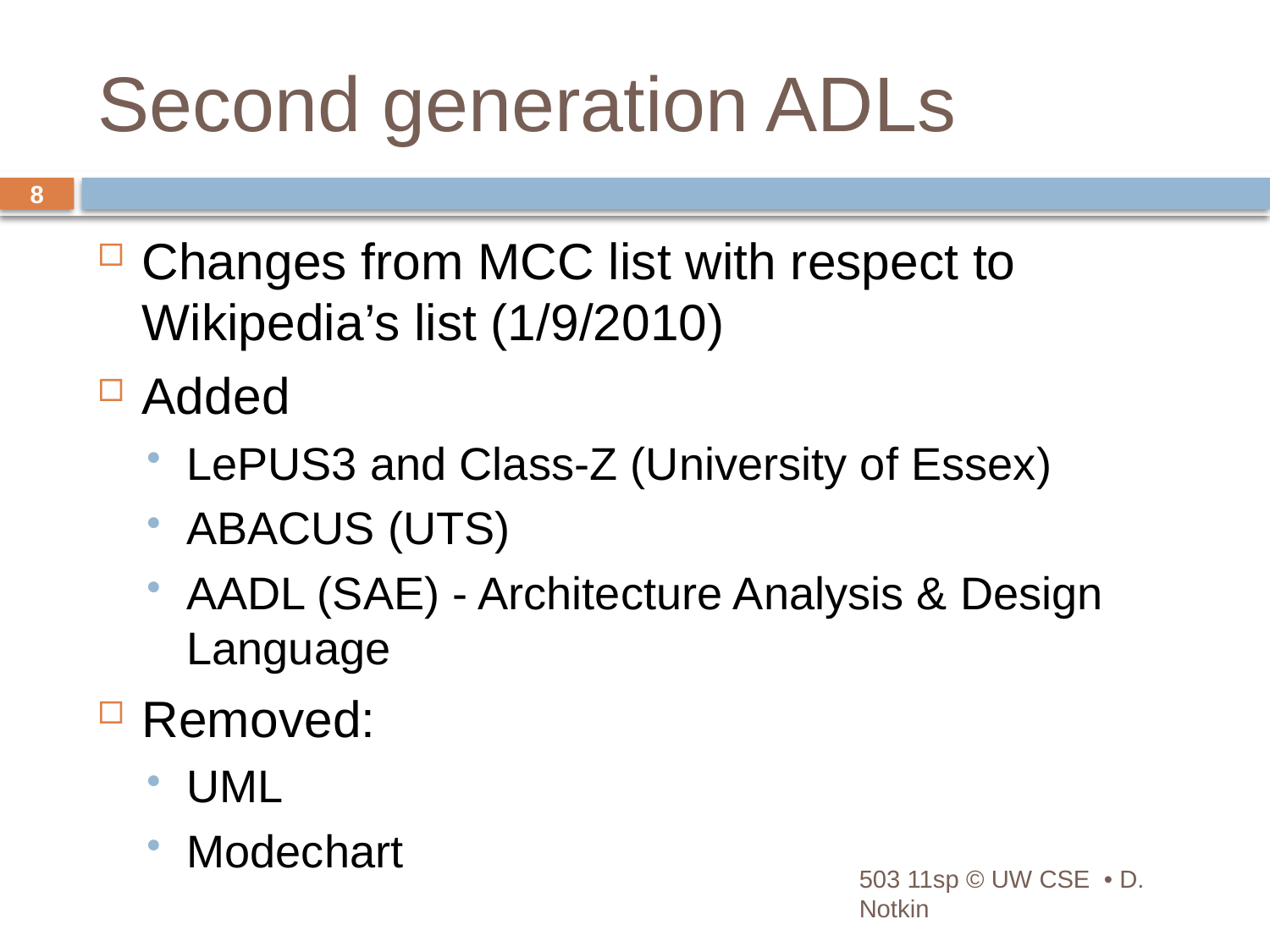

# Second generation ADLs
8
Changes from MCC list with respect to Wikipedia’s list (1/9/2010)
Added
LePUS3 and Class-Z (University of Essex)
ABACUS (UTS)
AADL (SAE) - Architecture Analysis & Design Language
Removed:
UML
Modechart

503 11sp © UW CSE  • D. Notkin